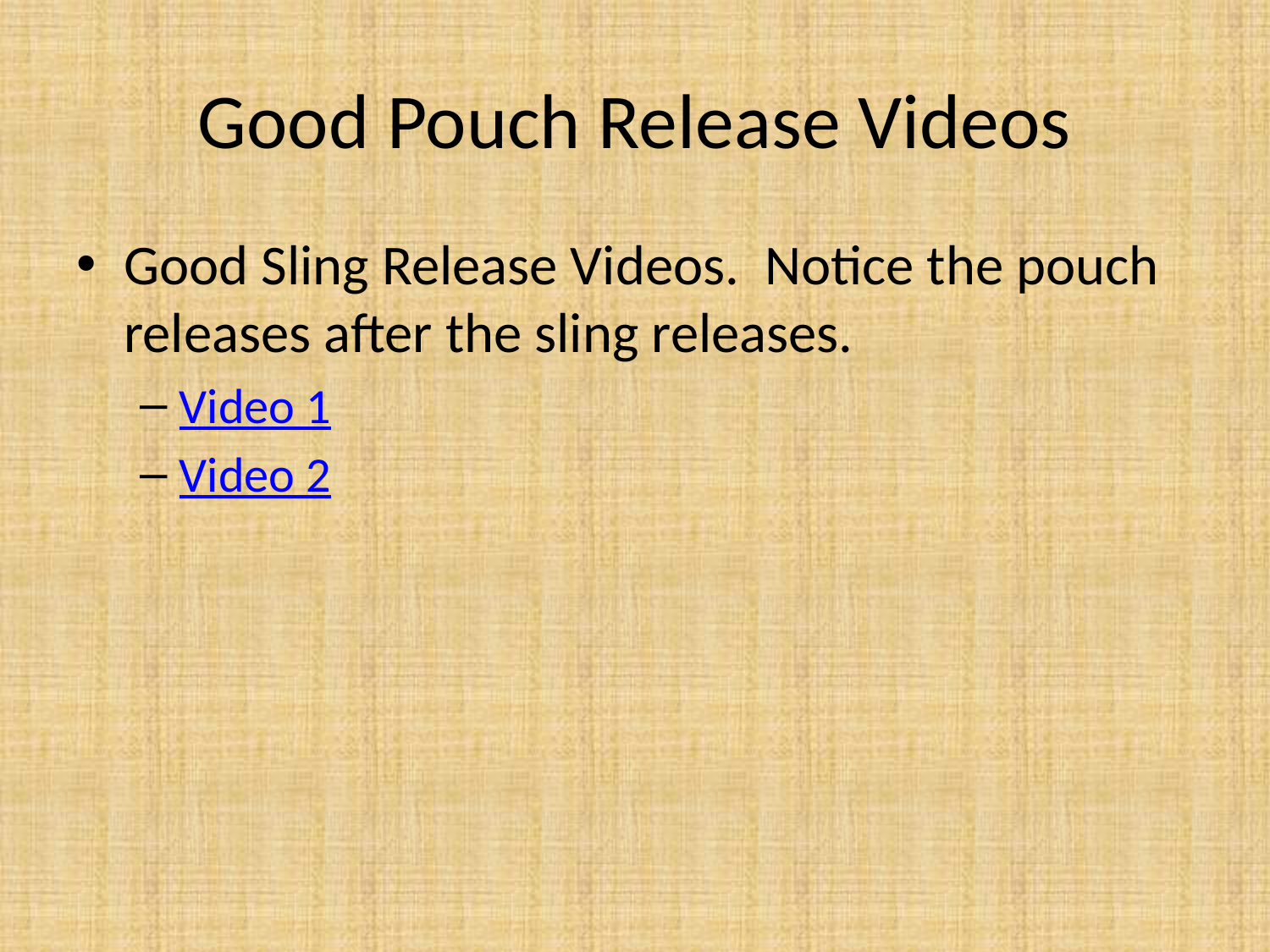

# Good Pouch Release Videos
Good Sling Release Videos.  Notice the pouch releases after the sling releases.
Video 1
Video 2